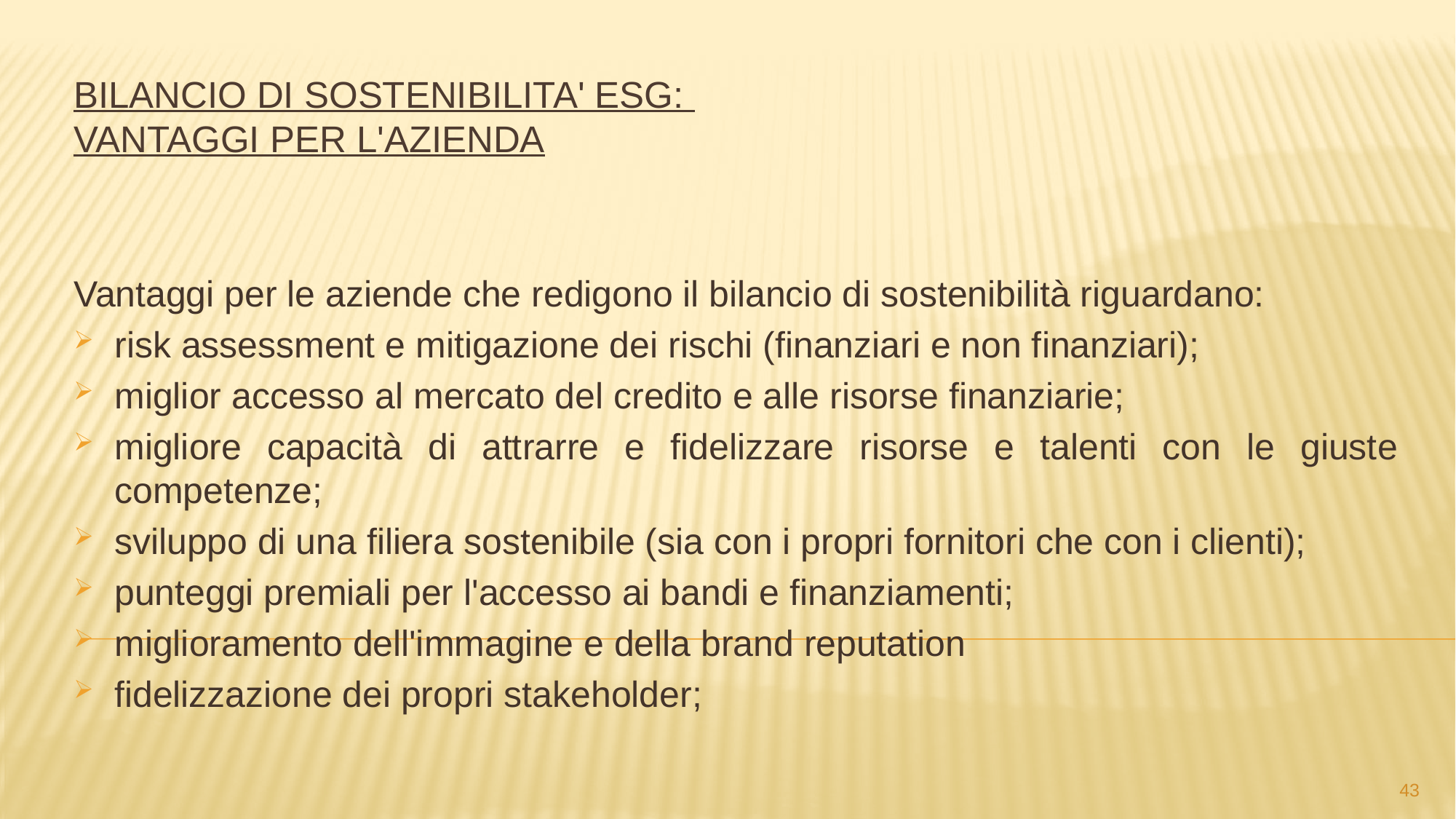

# BILANCIO DI SOSTENIBILITA' esg: vantaggi per l'azienda
Vantaggi per le aziende che redigono il bilancio di sostenibilità riguardano:
risk assessment e mitigazione dei rischi (finanziari e non finanziari);
miglior accesso al mercato del credito e alle risorse finanziarie;
migliore capacità di attrarre e fidelizzare risorse e talenti con le giuste competenze;
sviluppo di una filiera sostenibile (sia con i propri fornitori che con i clienti);
punteggi premiali per l'accesso ai bandi e finanziamenti;
miglioramento dell'immagine e della brand reputation
fidelizzazione dei propri stakeholder;

43